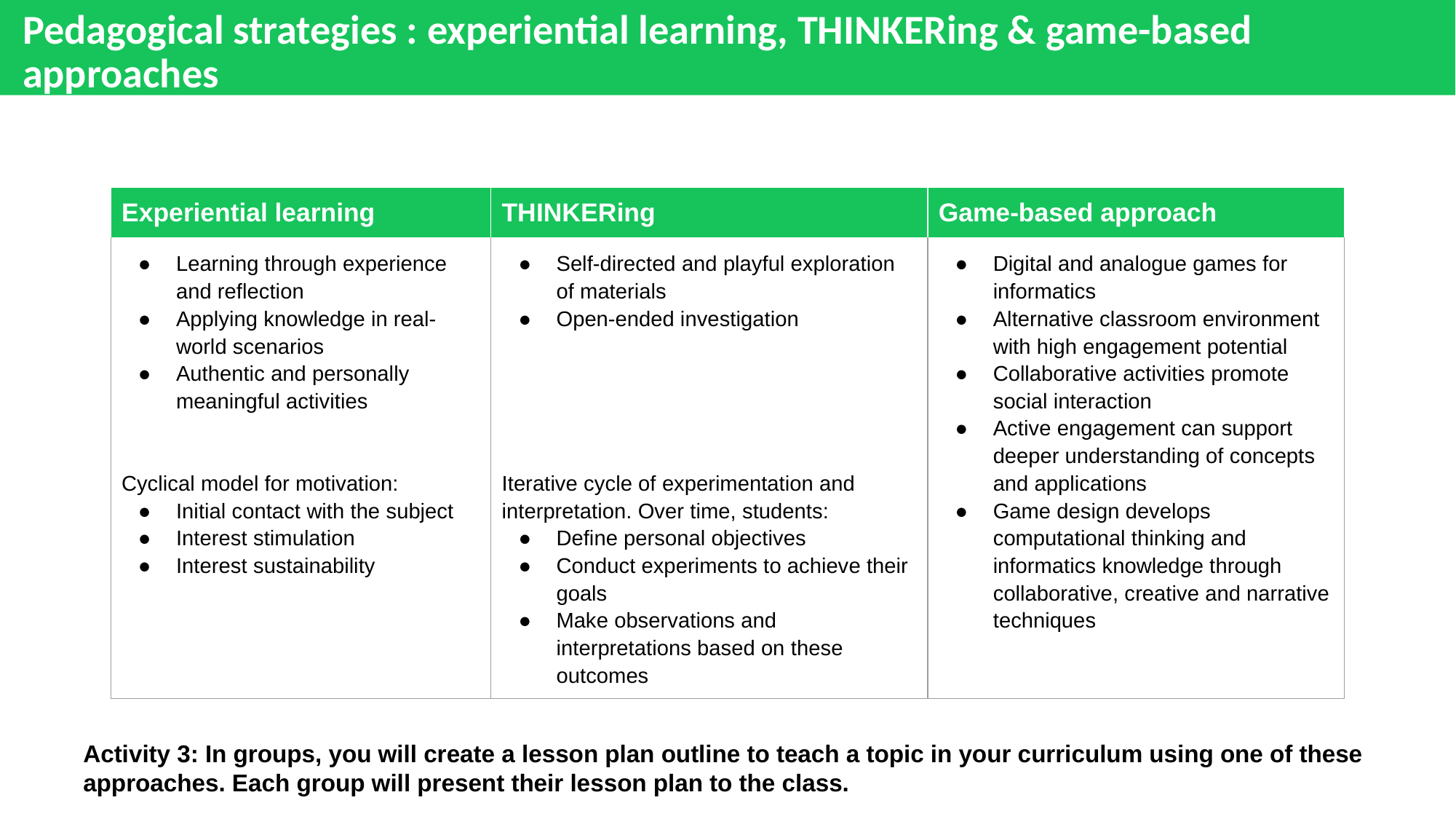

# Pedagogical strategies : experiential learning, THINKERing & game-based approaches
| Experiential learning | THINKERing | Game-based approach |
| --- | --- | --- |
| Learning through experience and reflection Applying knowledge in real-world scenarios Authentic and personally meaningful activities Cyclical model for motivation: Initial contact with the subject Interest stimulation Interest sustainability | Self-directed and playful exploration of materials Open-ended investigation Iterative cycle of experimentation and interpretation. Over time, students: Define personal objectives Conduct experiments to achieve their goals Make observations and interpretations based on these outcomes | Digital and analogue games for informatics Alternative classroom environment with high engagement potential Collaborative activities promote social interaction Active engagement can support deeper understanding of concepts and applications Game design develops computational thinking and informatics knowledge through collaborative, creative and narrative techniques |
Activity 3: In groups, you will create a lesson plan outline to teach a topic in your curriculum using one of these approaches. Each group will present their lesson plan to the class.